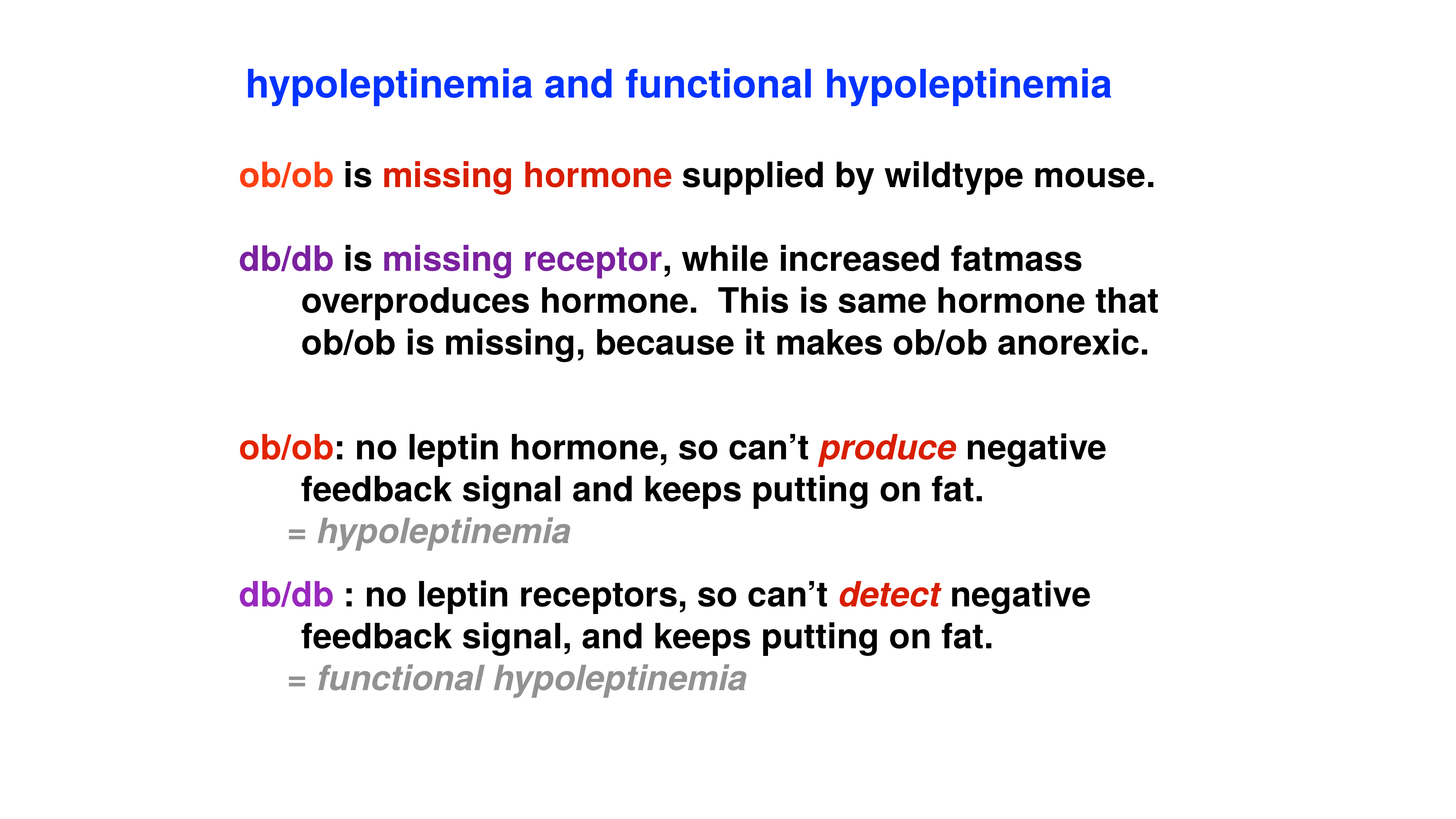

# hypoleptinemia and functional hypoleptinemia
ob/ob is missing hormone supplied by wildtype mouse.

db/db is missing receptor, while increased fatmass overproduces hormone.  This is same hormone that ob/ob is missing, because it makes ob/ob anorexic.

ob/ob: no leptin hormone, so can’t produce negative feedback signal and keeps putting on fat.
= hypoleptinemia
db/db : no leptin receptors, so can’t detect negative feedback signal, and keeps putting on fat.
= functional hypoleptinemia